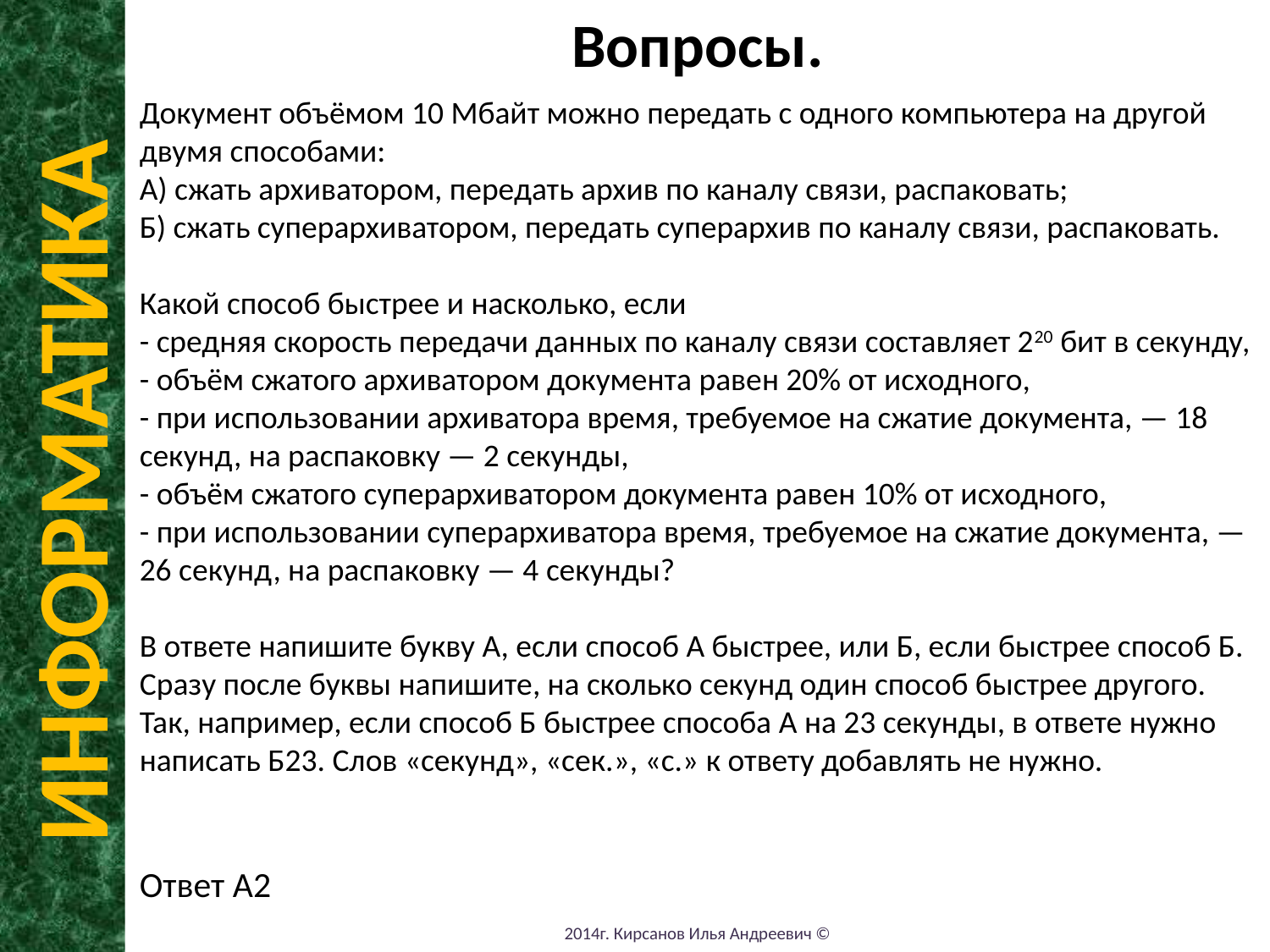

Вопросы.

Документ объёмом 10 Мбайт можно передать с одного компьютера на другой двумя способами:
А) сжать архиватором, передать архив по каналу связи, распаковать;
Б) сжать суперархиватором, передать суперархив по каналу связи, распаковать.

Какой способ быстрее и насколько, если
- средняя скорость передачи данных по каналу связи составляет 220 бит в секунду,
- объём сжатого архиватором документа равен 20% от исходного,
- при использовании архиватора время, требуемое на сжатие документа, — 18 секунд, на распаковку — 2 секунды,
- объём сжатого суперархиватором документа равен 10% от исходного,
- при использовании суперархиватора время, требуемое на сжатие документа, — 26 секунд, на распаковку — 4 секунды?

В ответе напишите букву А, если способ А быстрее, или Б, если быстрее способ Б. Сразу после буквы напишите, на сколько секунд один способ быстрее другого.
Так, например, если способ Б быстрее способа А на 23 секунды, в ответе нужно написать Б23. Слов «секунд», «сек.», «с.» к ответу добавлять не нужно.

Ответ А2

ИНФОРМАТИКА
2014г. Кирсанов Илья Андреевич ©